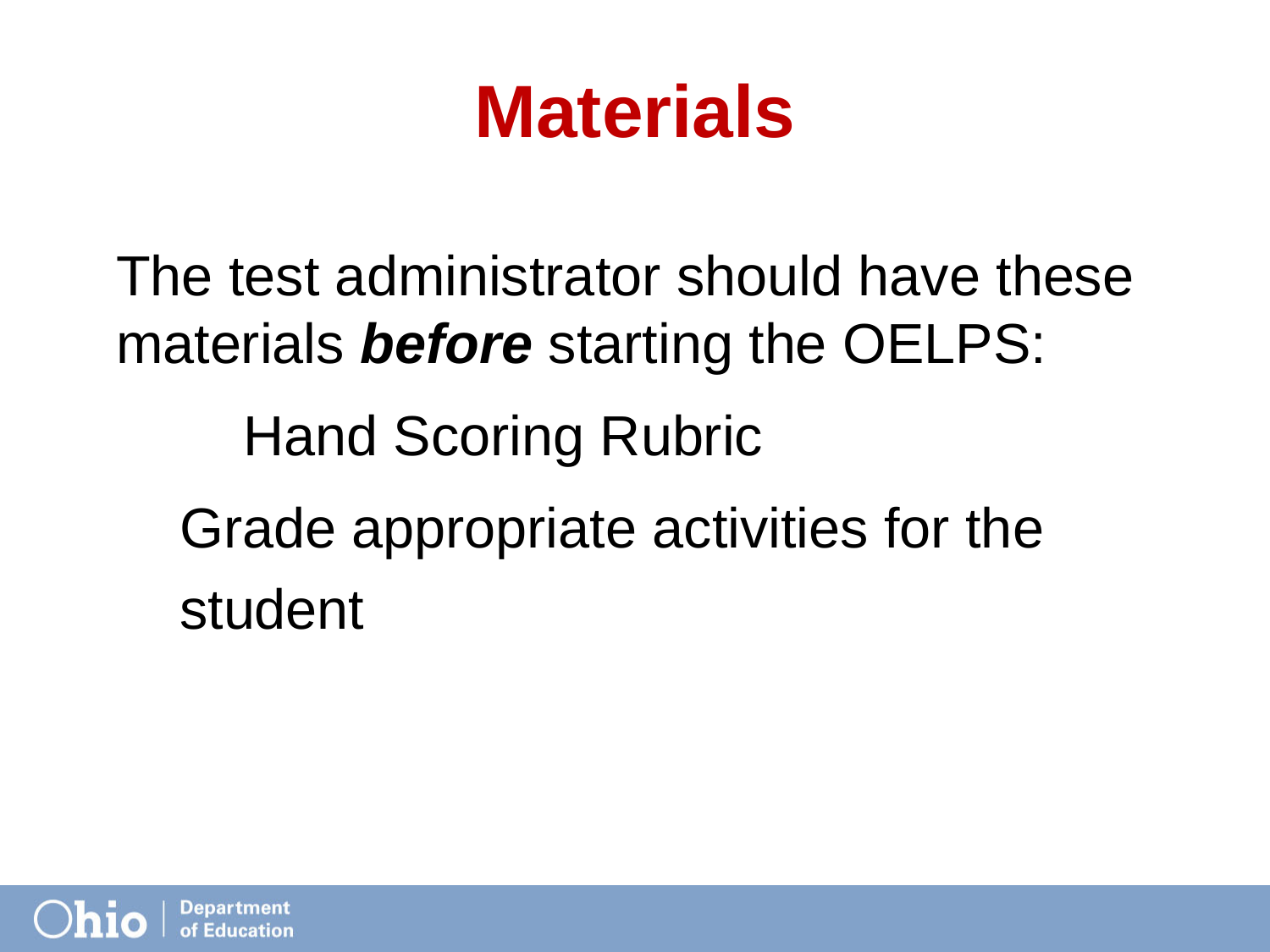

# Materials
The test administrator should have these materials before starting the OELPS:
	Hand Scoring Rubric
Grade appropriate activities for the student